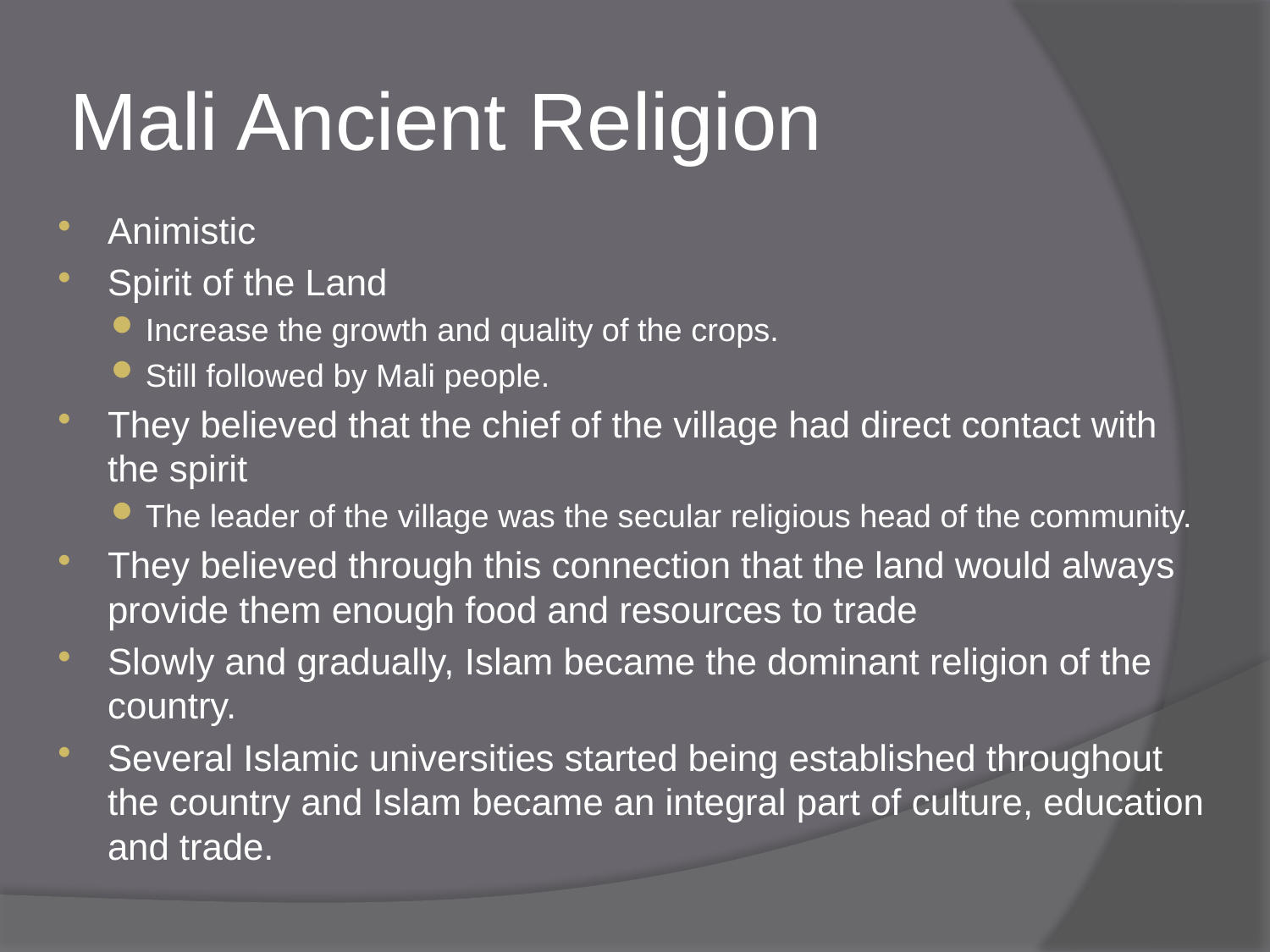

# Mali Ancient Religion
Animistic
Spirit of the Land
Increase the growth and quality of the crops.
Still followed by Mali people.
They believed that the chief of the village had direct contact with the spirit
The leader of the village was the secular religious head of the community.
They believed through this connection that the land would always provide them enough food and resources to trade
Slowly and gradually, Islam became the dominant religion of the country.
Several Islamic universities started being established throughout the country and Islam became an integral part of culture, education and trade.